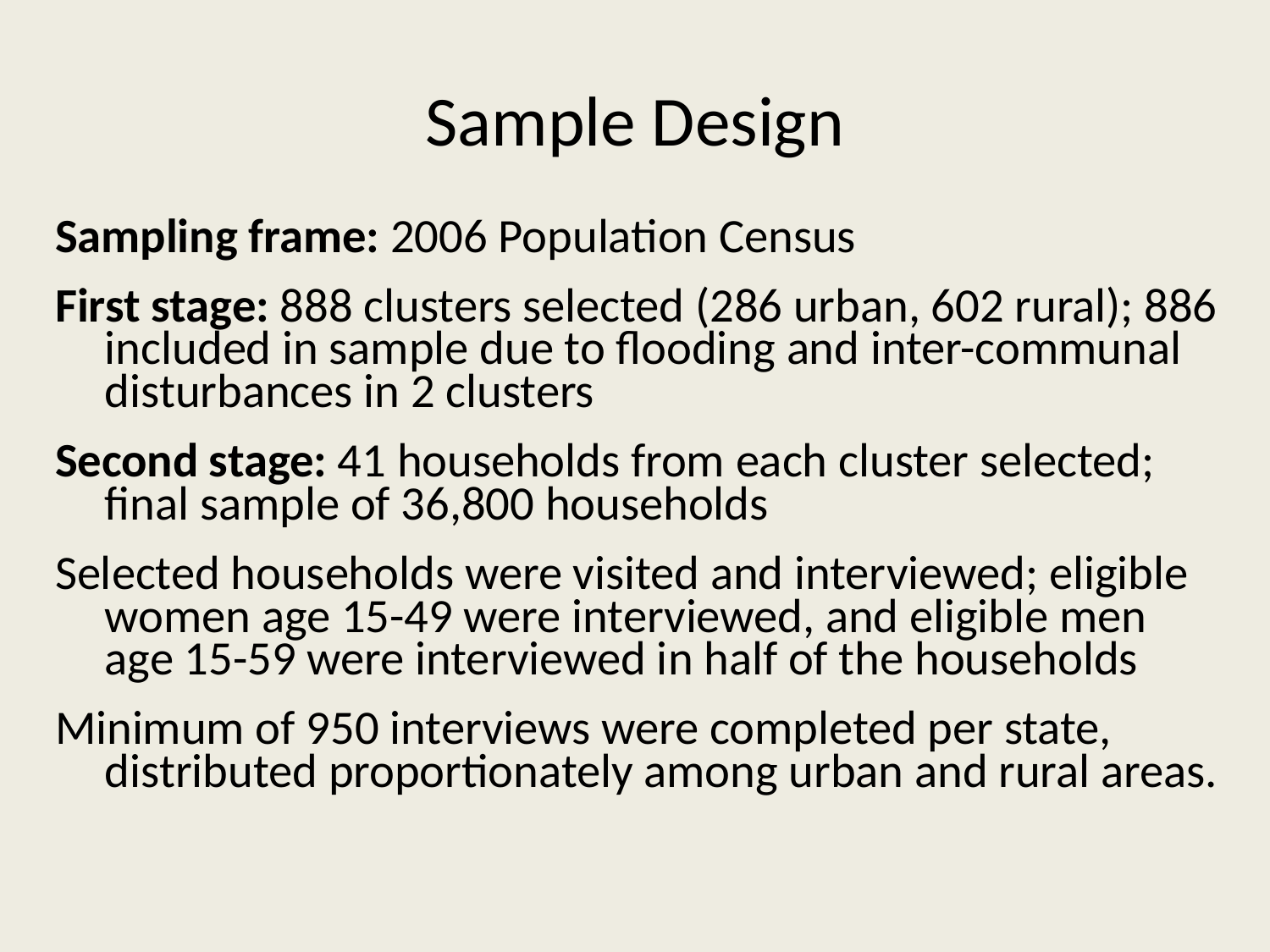

# Sample Design
Sampling frame: 2006 Population Census
First stage: 888 clusters selected (286 urban, 602 rural); 886 included in sample due to flooding and inter-communal disturbances in 2 clusters
Second stage: 41 households from each cluster selected; final sample of 36,800 households
Selected households were visited and interviewed; eligible women age 15-49 were interviewed, and eligible men age 15-59 were interviewed in half of the households
Minimum of 950 interviews were completed per state, distributed proportionately among urban and rural areas.